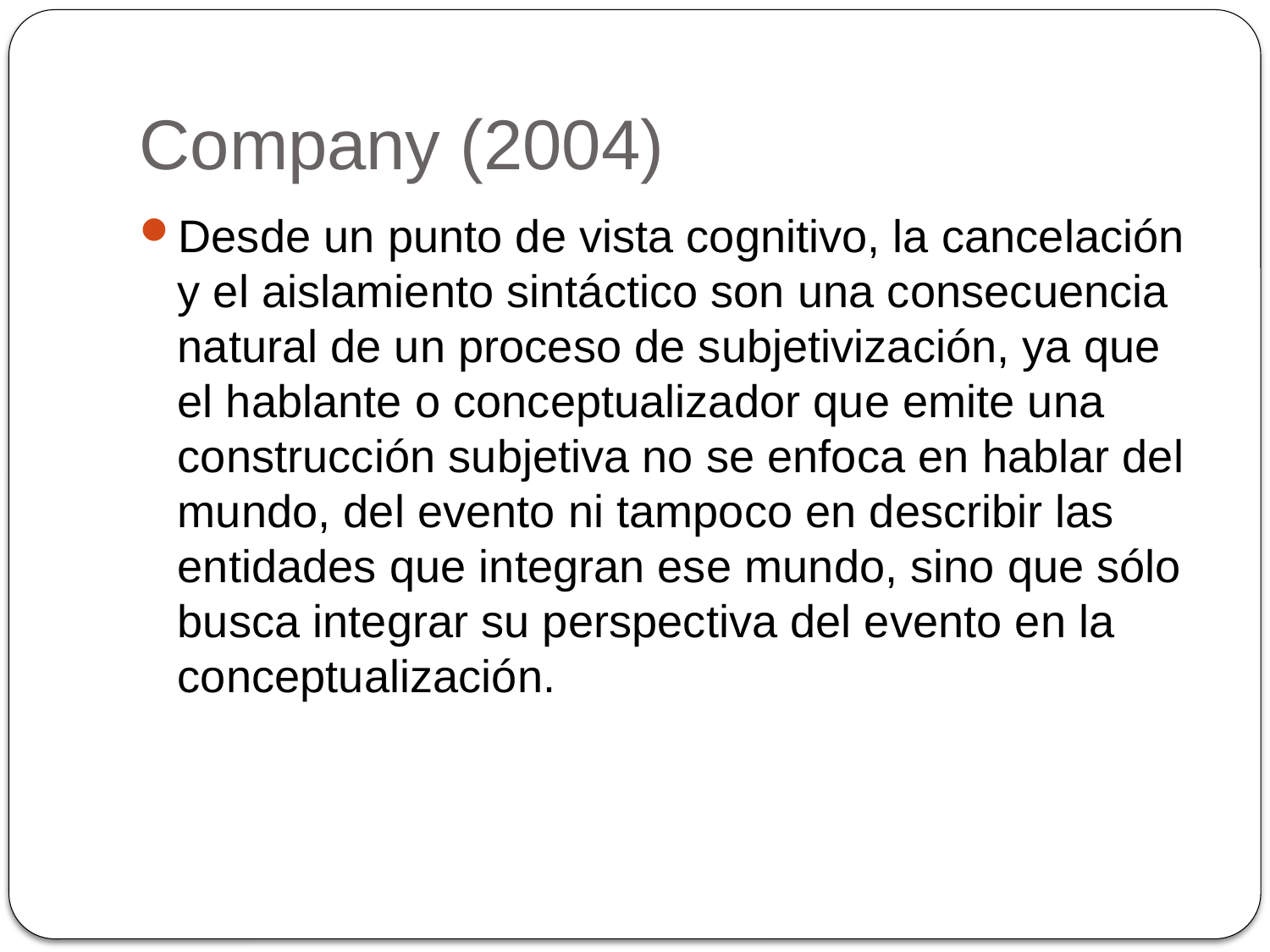

# Company (2004)
Desde un punto de vista cognitivo, la cancelación y el aislamiento sintáctico son una consecuencia natural de un proceso de subjetivización, ya que el hablante o conceptualizador que emite una construcción subjetiva no se enfoca en hablar del mundo, del evento ni tampoco en describir las entidades que integran ese mundo, sino que sólo busca integrar su perspectiva del evento en la conceptualización.